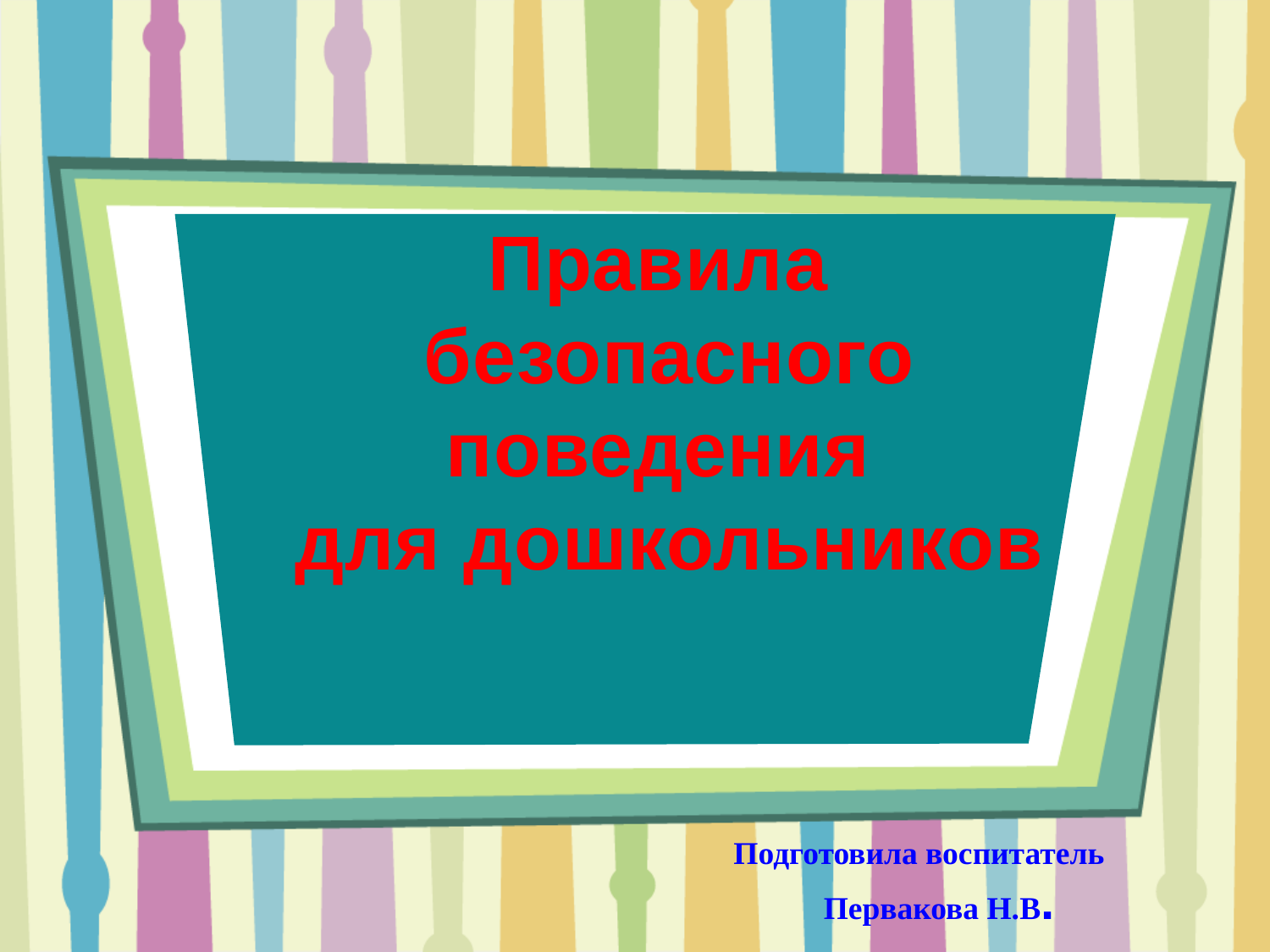

# Правила безопасного поведения для дошкольников
                  Подготовила воспитатель                        Первакова Н.В.